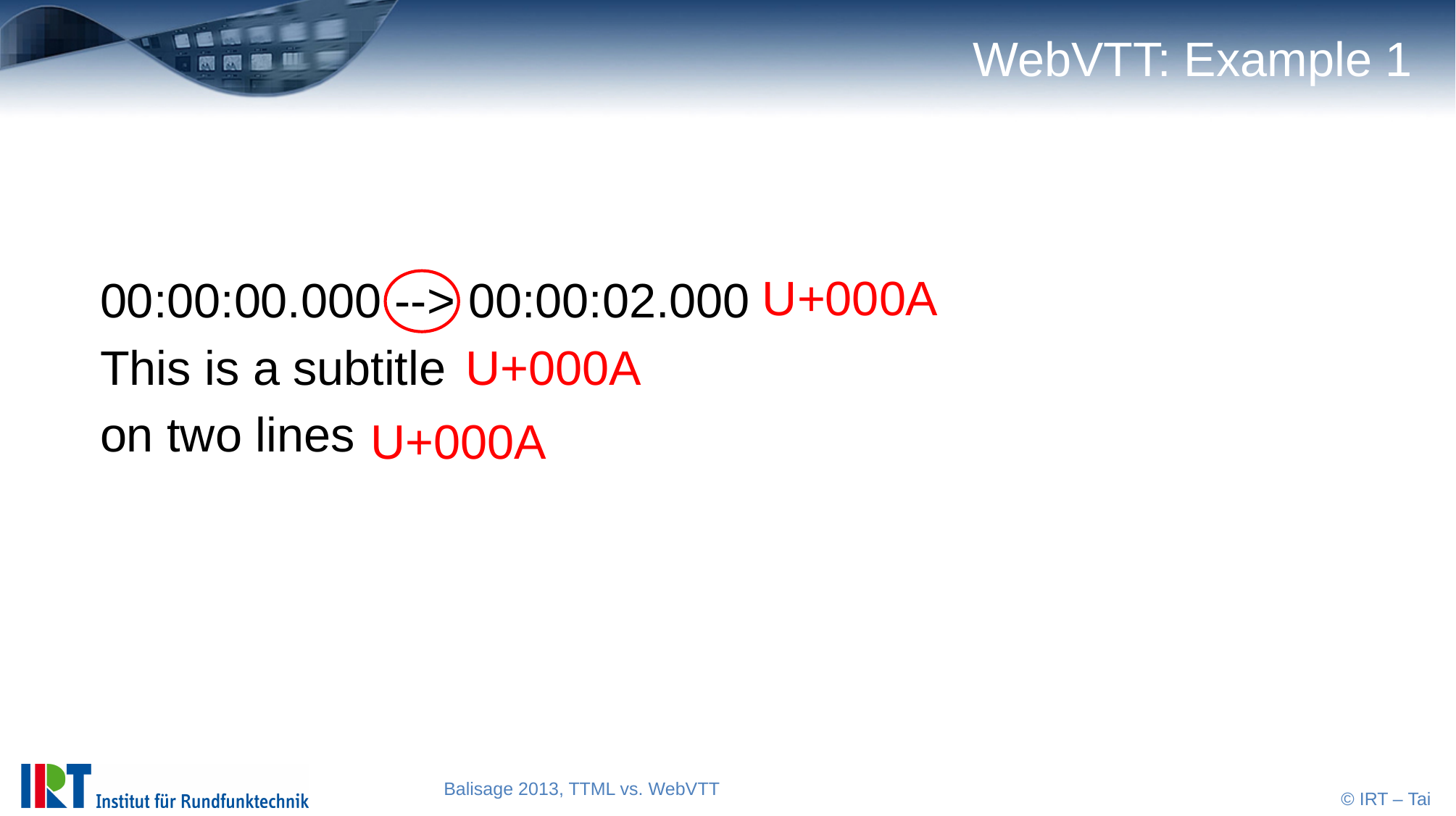

# WebVTT: Example 1
00:00:00.000 --> 00:00:02.000
This is a subtitle
on two lines
U+000A

U+000A
U+000A